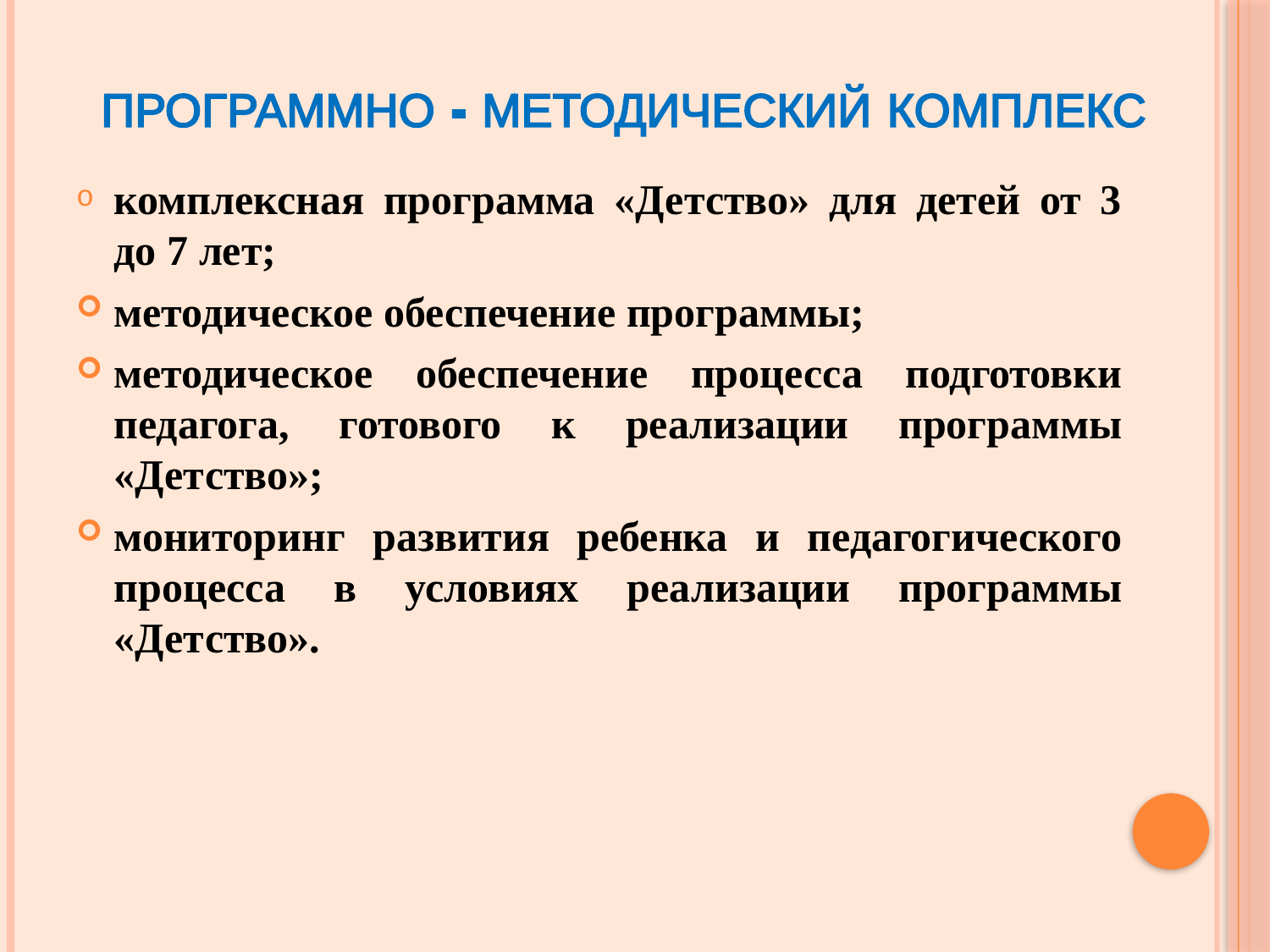

# Программно - методический комплекс
комплексная программа «Детство» для детей от 3 до 7 лет;
методическое обеспечение программы;
методическое обеспечение процесса подготовки педагога, готового к реализации программы «Детство»;
мониторинг развития ребенка и педагогического процесса в условиях реализации программы «Детство».